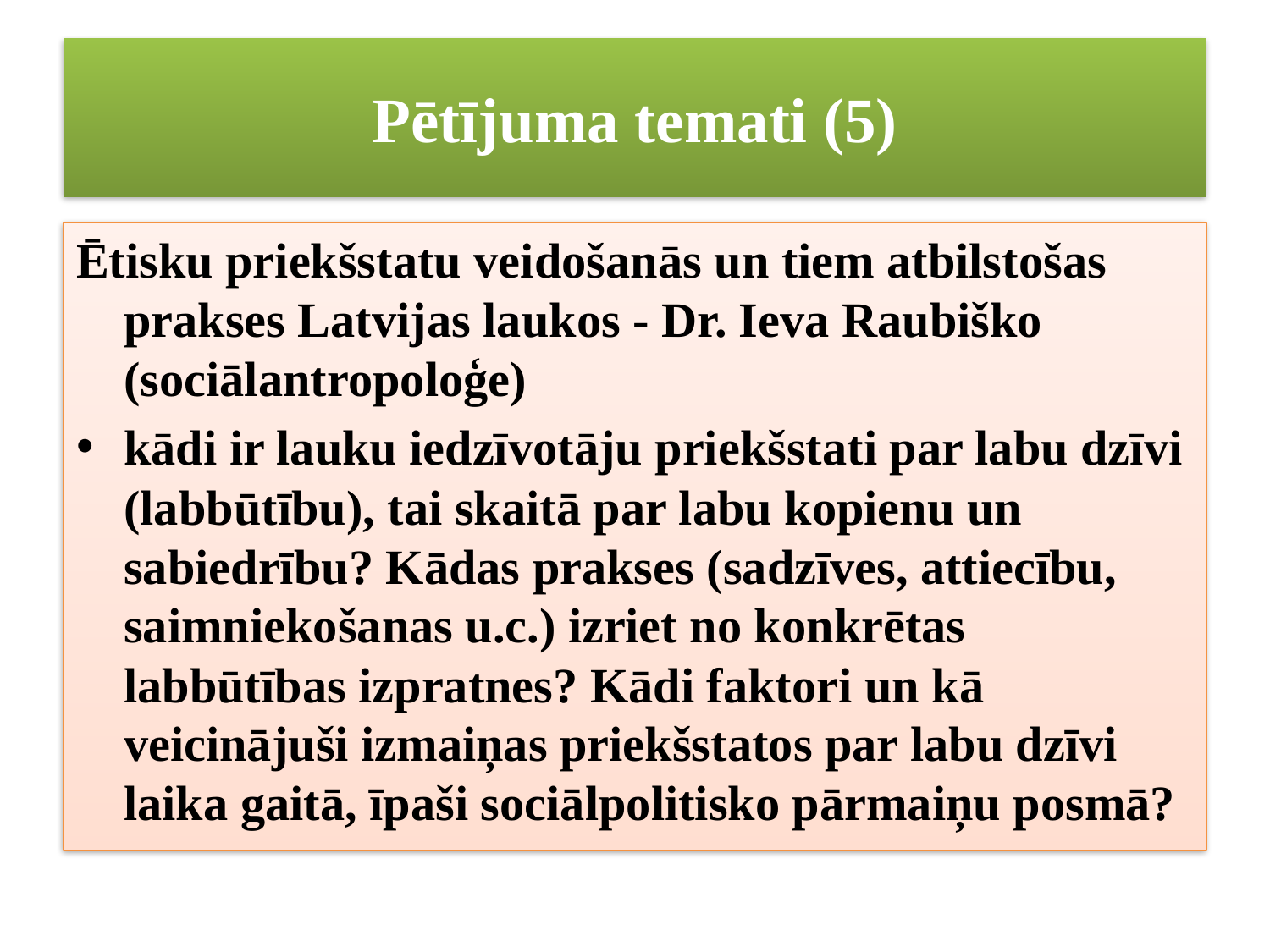

# Pētījuma temati (5)
Ētisku priekšstatu veidošanās un tiem atbilstošas prakses Latvijas laukos - Dr. Ieva Raubiško (sociālantropoloģe)
kādi ir lauku iedzīvotāju priekšstati par labu dzīvi (labbūtību), tai skaitā par labu kopienu un sabiedrību? Kādas prakses (sadzīves, attiecību, saimniekošanas u.c.) izriet no konkrētas labbūtības izpratnes? Kādi faktori un kā veicinājuši izmaiņas priekšstatos par labu dzīvi laika gaitā, īpaši sociālpolitisko pārmaiņu posmā?